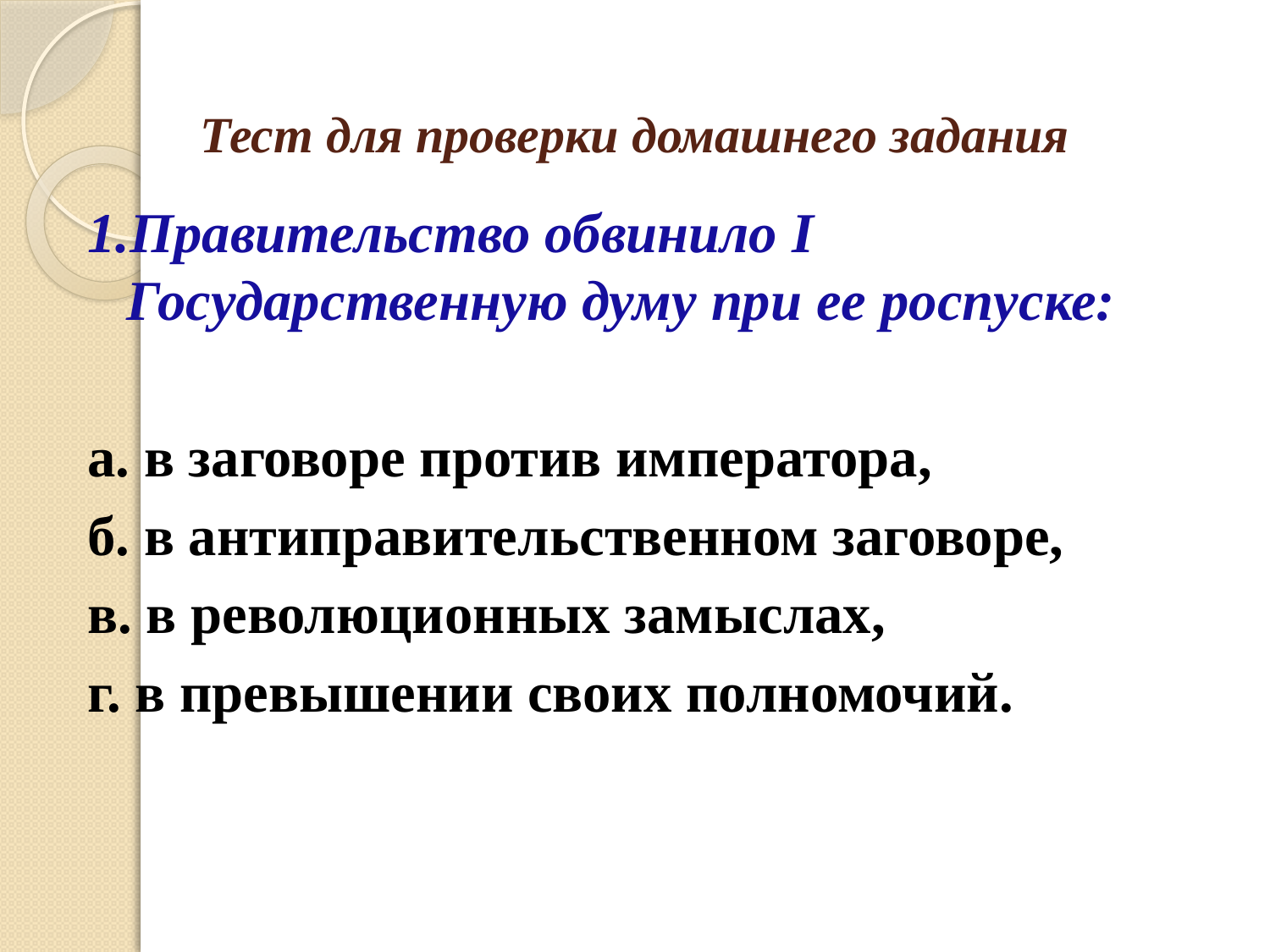

# Тест для проверки домашнего задания
1.Правительство обвинило I Государственную думу при ее роспуске:

а. в заговоре против императора,
б. в антиправительственном заговоре,
в. в революционных замыслах,
г. в превышении своих полномочий.